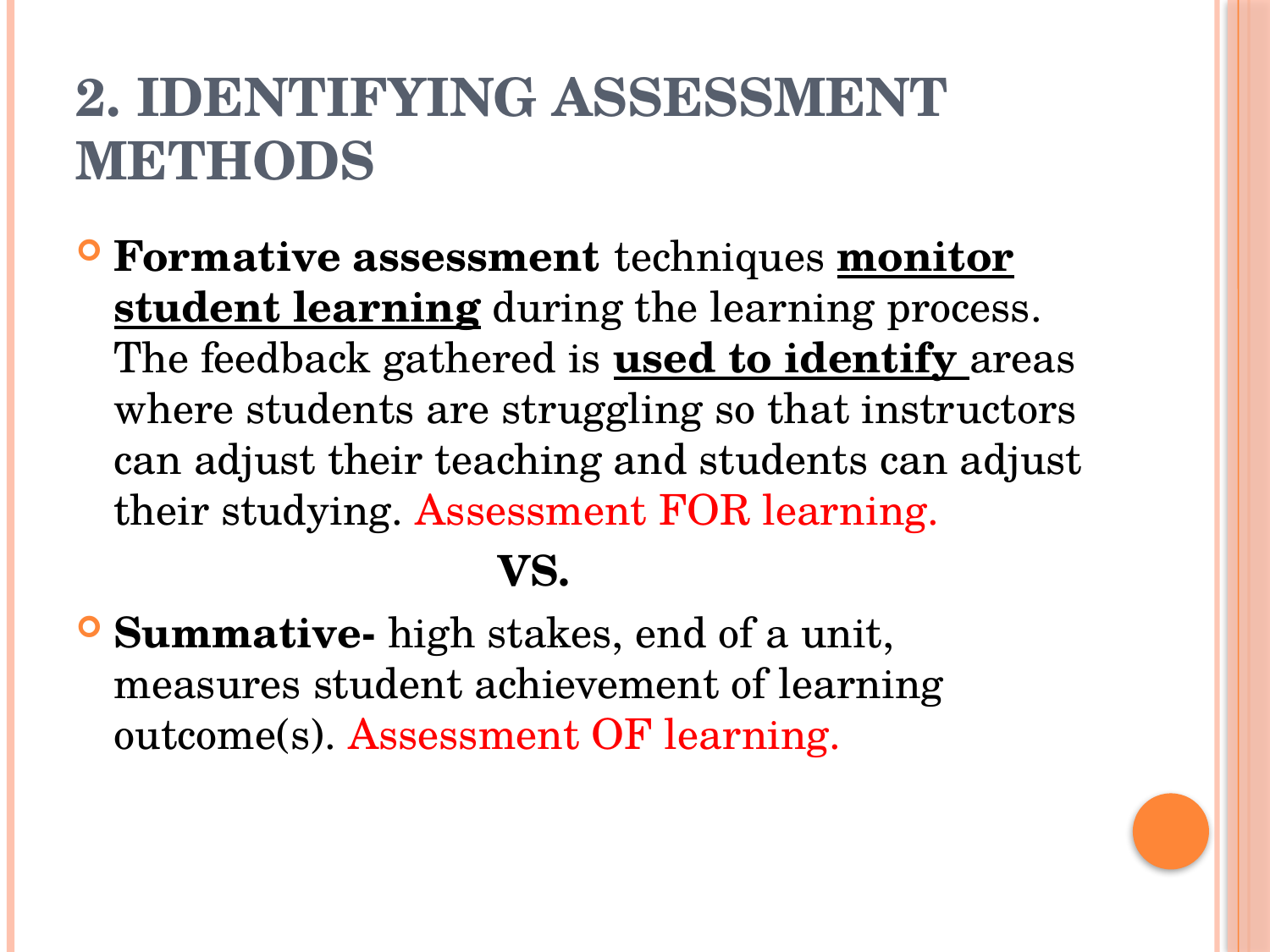

# 2. Identifying Assessment Methods
Formative assessment techniques monitor student learning during the learning process. The feedback gathered is used to identify areas where students are struggling so that instructors can adjust their teaching and students can adjust their studying. Assessment FOR learning.
                                   VS.
Summative- high stakes, end of a unit, measures student achievement of learning outcome(s). Assessment OF learning.